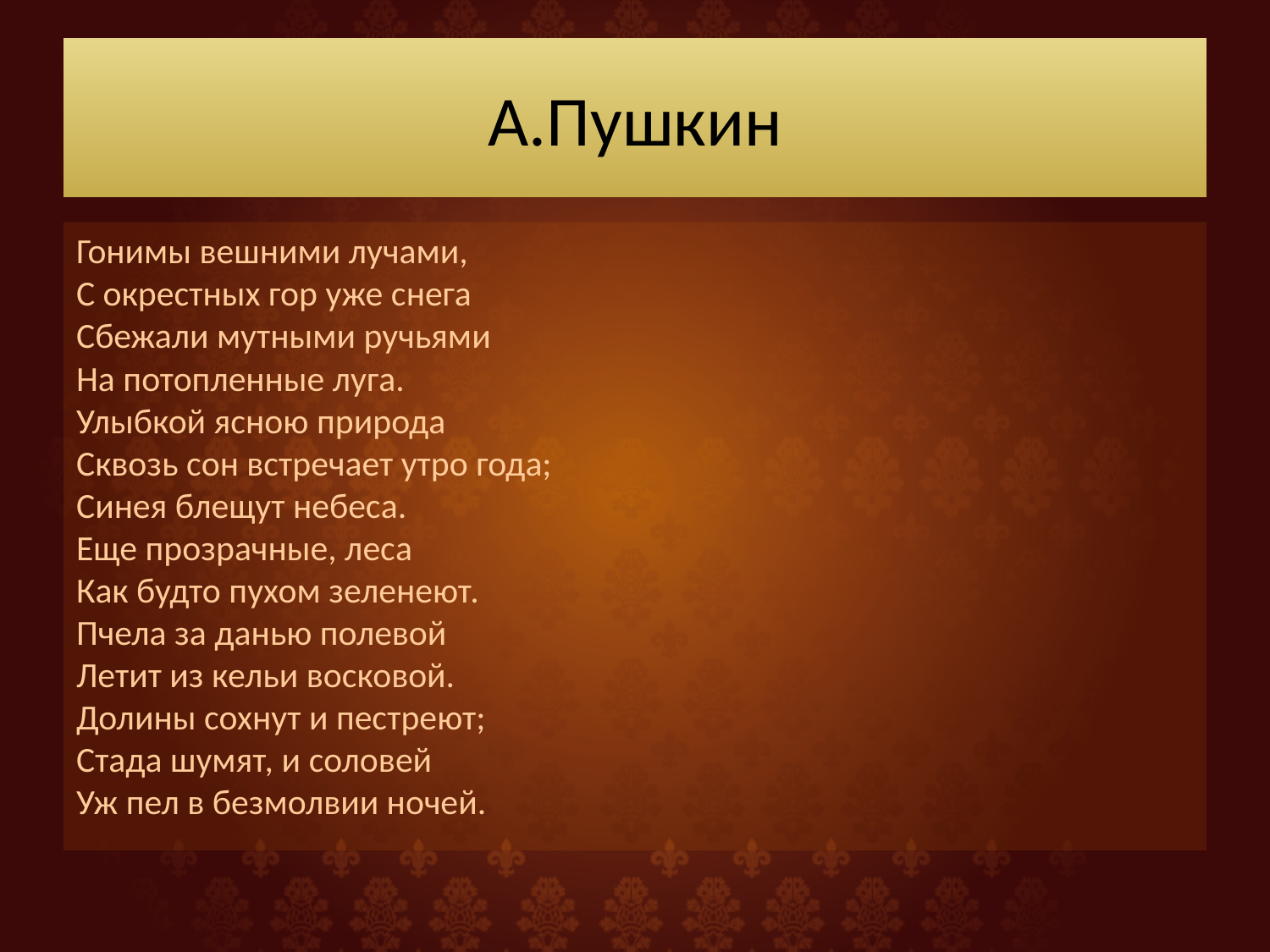

# А.Пушкин
Гонимы вешними лучами,
С окрестных гор уже снега
Сбежали мутными ручьями
На потопленные луга.
Улыбкой ясною природа
Сквозь сон встречает утро года;
Синея блещут небеса.
Еще прозрачные, леса
Как будто пухом зеленеют.
Пчела за данью полевой
Летит из кельи восковой.
Долины сохнут и пестреют;
Стада шумят, и соловей
Уж пел в безмолвии ночей.